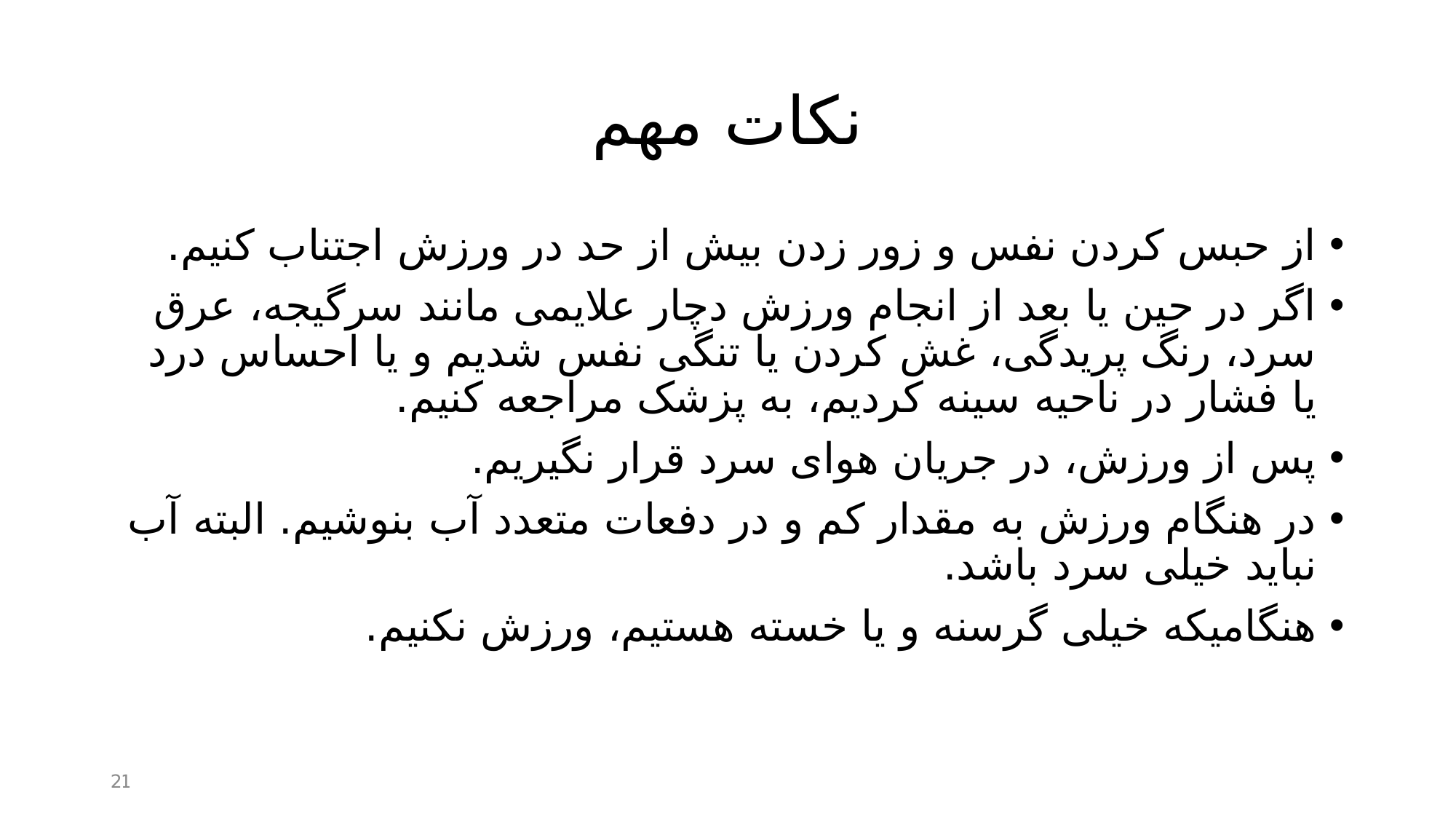

# نکات مهم
از حبس کردن نفس و زور زدن بیش از حد در ورزش اجتناب کنیم.
اگر در حین یا بعد از انجام ورزش دچار علایمی مانند سرگیجه، عرق سرد، رنگ پریدگی، غش کردن یا تنگی نفس شدیم و یا احساس درد یا فشار در ناحیه سینه کردیم، به پزشک مراجعه کنیم.
پس از ورزش، در جریان هوای سرد قرار نگیریم.
در هنگام ورزش به مقدار کم و در دفعات متعدد آب بنوشیم. البته آب نباید خیلی سرد باشد.
هنگامیکه خیلی گرسنه و یا خسته هستیم، ورزش نکنیم.

21